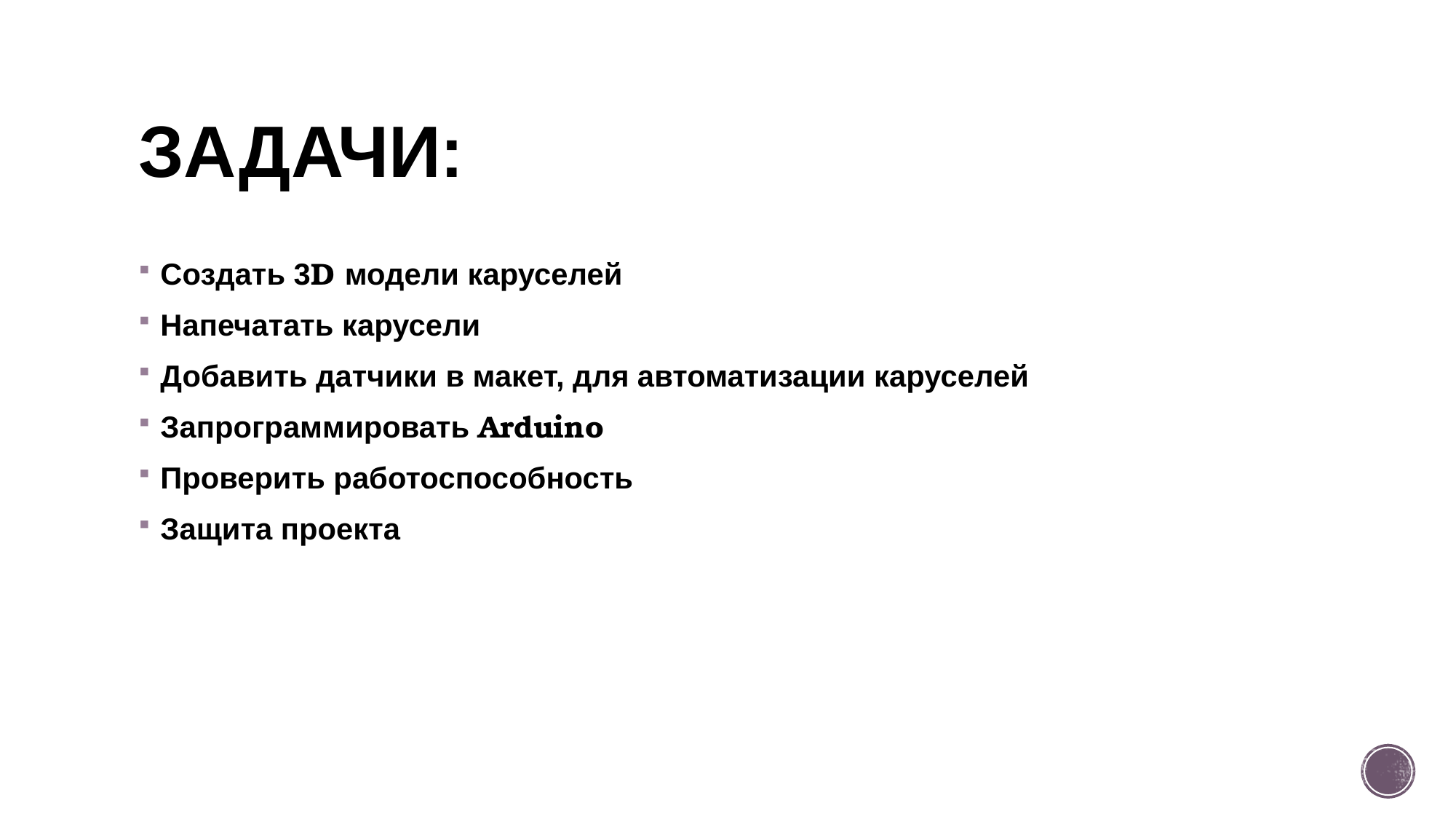

# ЗАДАЧИ:
Создать 3D модели каруселей
Напечатать карусели
Добавить датчики в макет, для автоматизации каруселей
Запрограммировать Arduino
Проверить работоспособность
Защита проекта